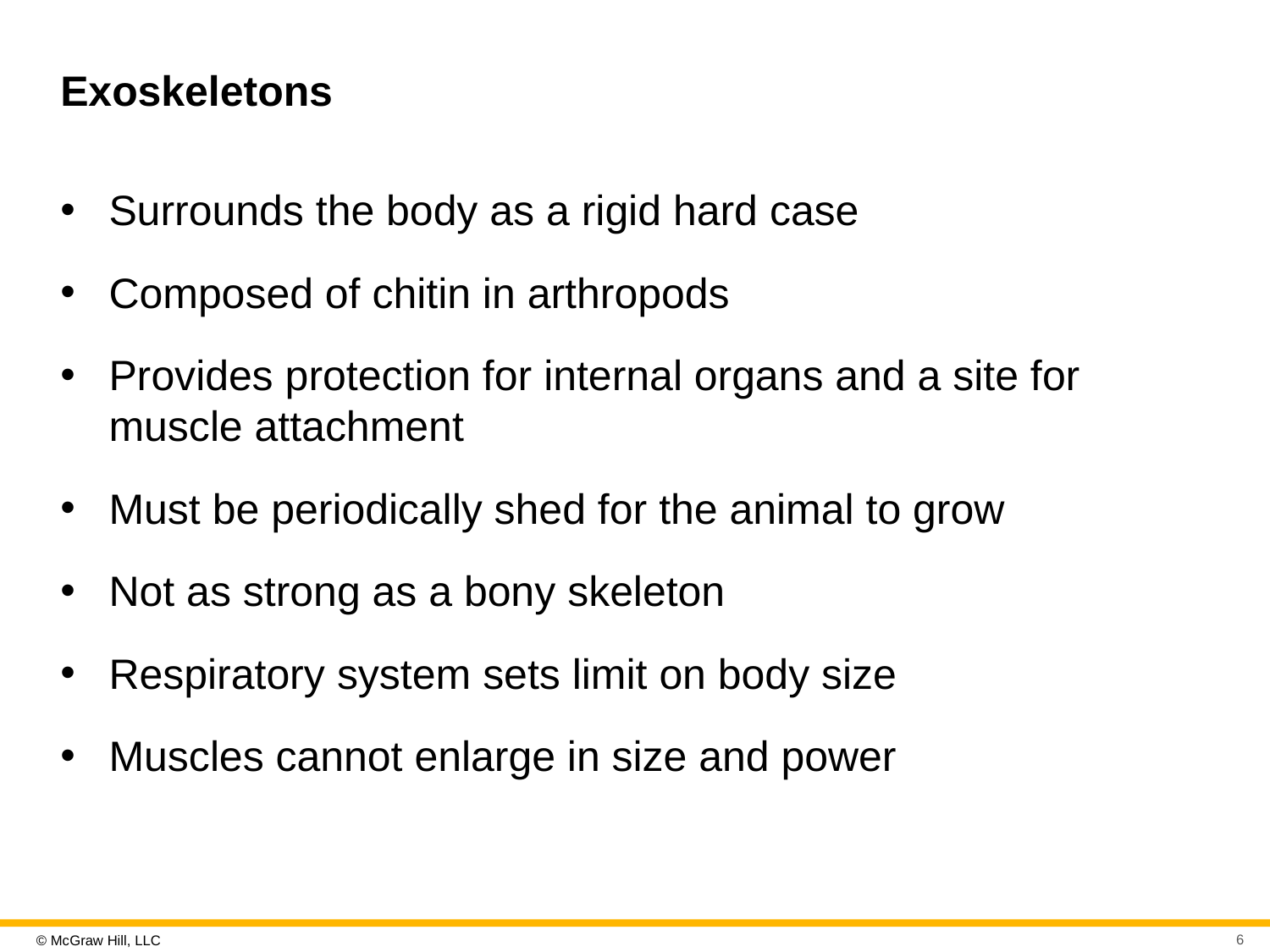

# Exoskeletons
Surrounds the body as a rigid hard case
Composed of chitin in arthropods
Provides protection for internal organs and a site for muscle attachment
Must be periodically shed for the animal to grow
Not as strong as a bony skeleton
Respiratory system sets limit on body size
Muscles cannot enlarge in size and power
6